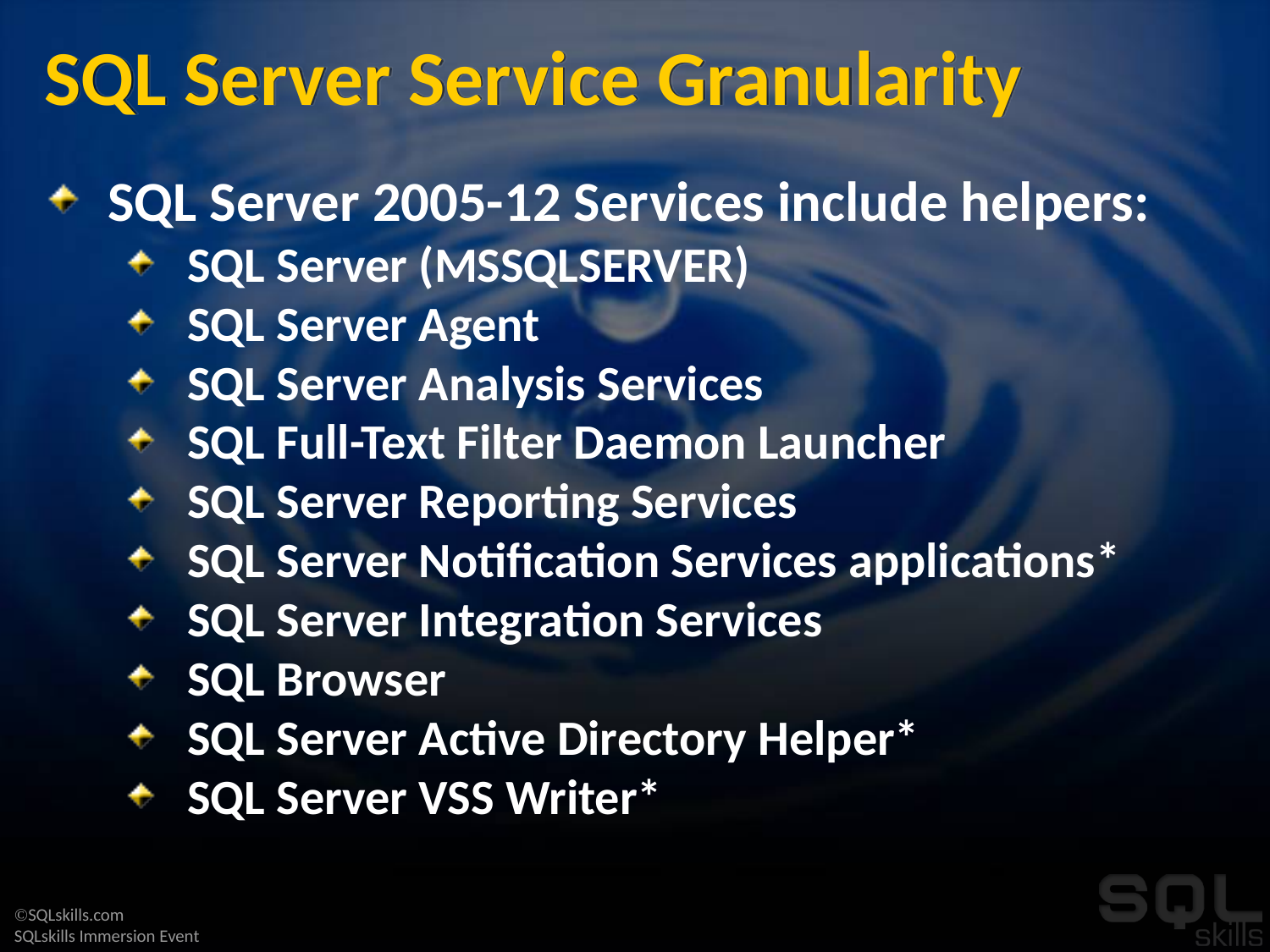

# SQL Server Service Granularity
SQL Server 2005-12 Services include helpers:
SQL Server (MSSQLSERVER)
SQL Server Agent
SQL Server Analysis Services
SQL Full-Text Filter Daemon Launcher
SQL Server Reporting Services
SQL Server Notification Services applications*
SQL Server Integration Services
SQL Browser
SQL Server Active Directory Helper*
SQL Server VSS Writer*